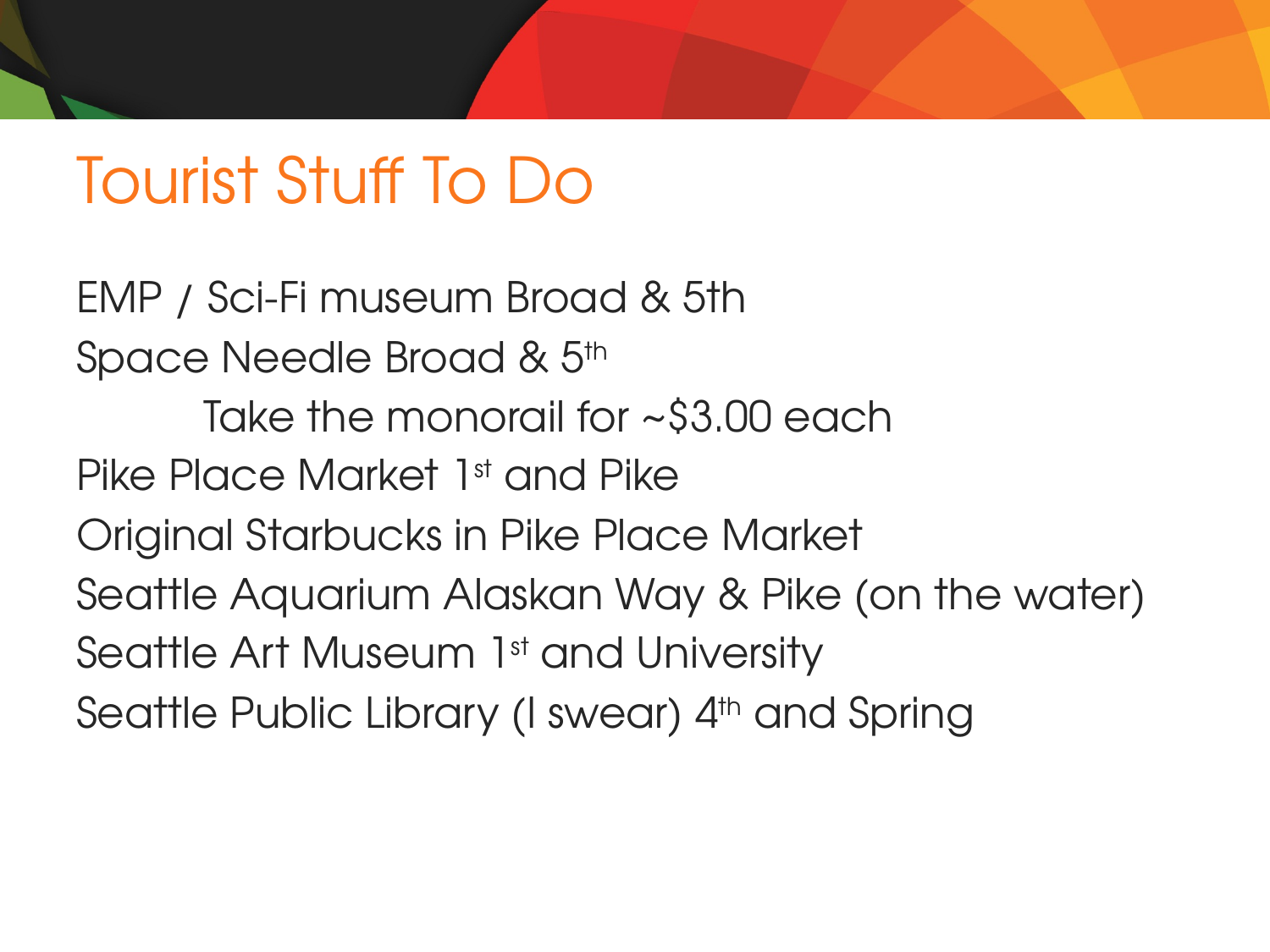

# Tourist Stuff To Do
EMP / Sci-Fi museum Broad & 5th
Space Needle Broad & 5th
	Take the monorail for ~$3.00 each
Pike Place Market 1st and Pike
Original Starbucks in Pike Place Market
Seattle Aquarium Alaskan Way & Pike (on the water)
Seattle Art Museum 1st and University
Seattle Public Library (I swear) 4th and Spring